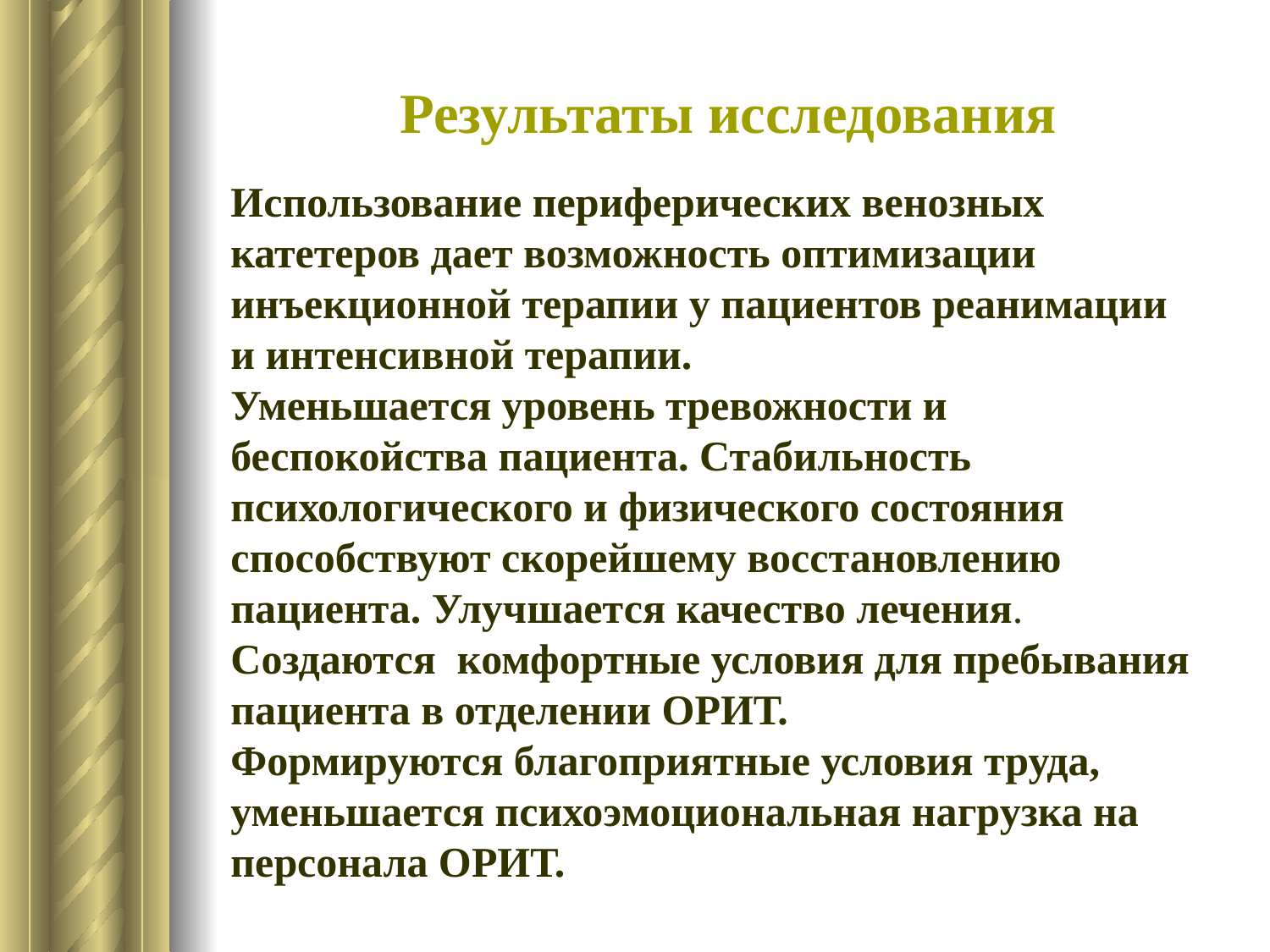

# Результаты исследования
Использование периферических венозных катетеров дает возможность оптимизации инъекционной терапии у пациентов реанимации и интенсивной терапии.
Уменьшается уровень тревожности и беспокойства пациента. Стабильность психологического и физического состояния способствуют скорейшему восстановлению пациента. Улучшается качество лечения.
Создаются  комфортные условия для пребывания пациента в отделении ОРИТ.
Формируются благоприятные условия труда, уменьшается психоэмоциональная нагрузка на  персонала ОРИТ.